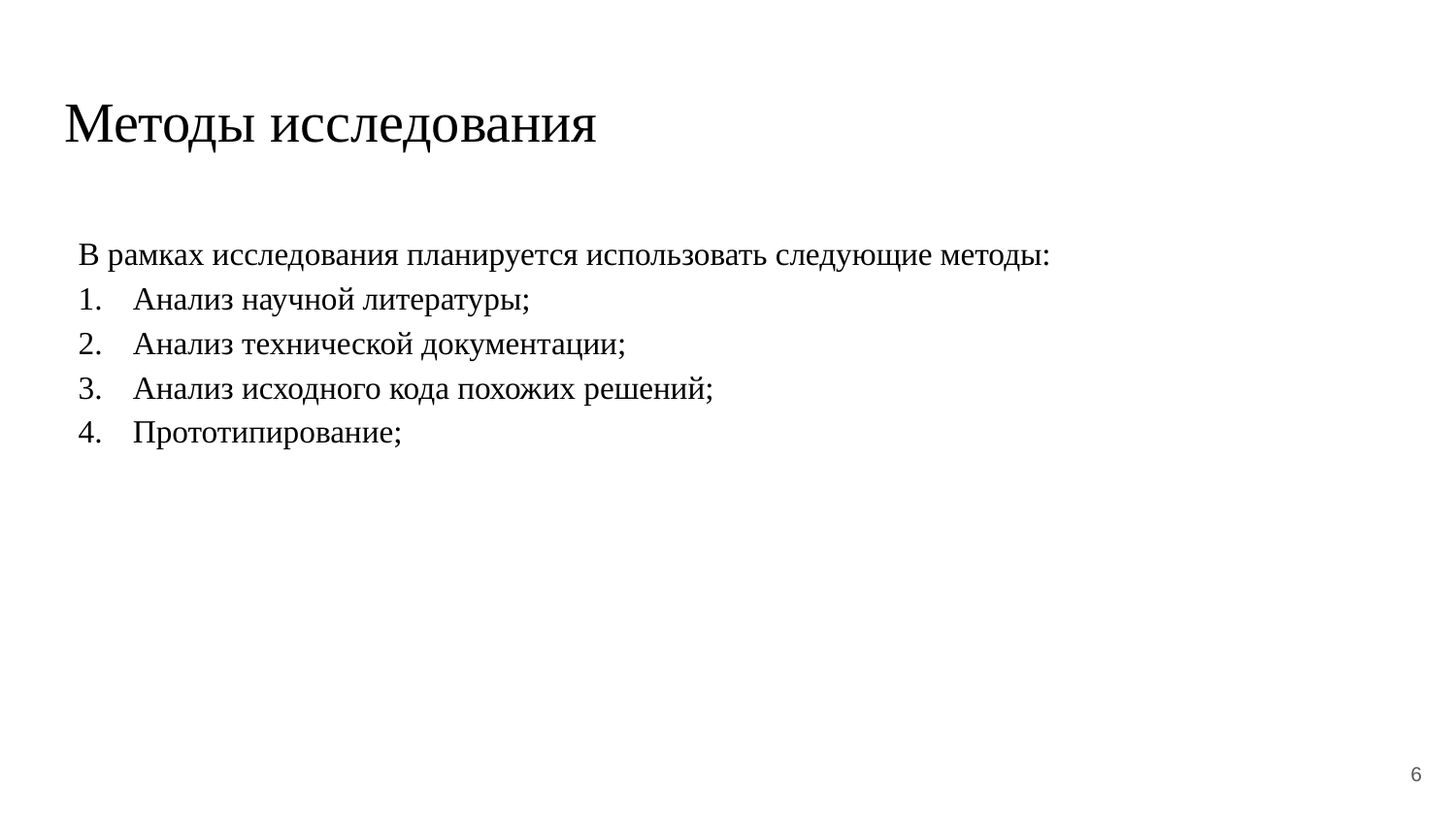

# Методы исследования
В рамках исследования планируется использовать следующие методы:
Анализ научной литературы;
Анализ технической документации;
Анализ исходного кода похожих решений;
Прототипирование;

6